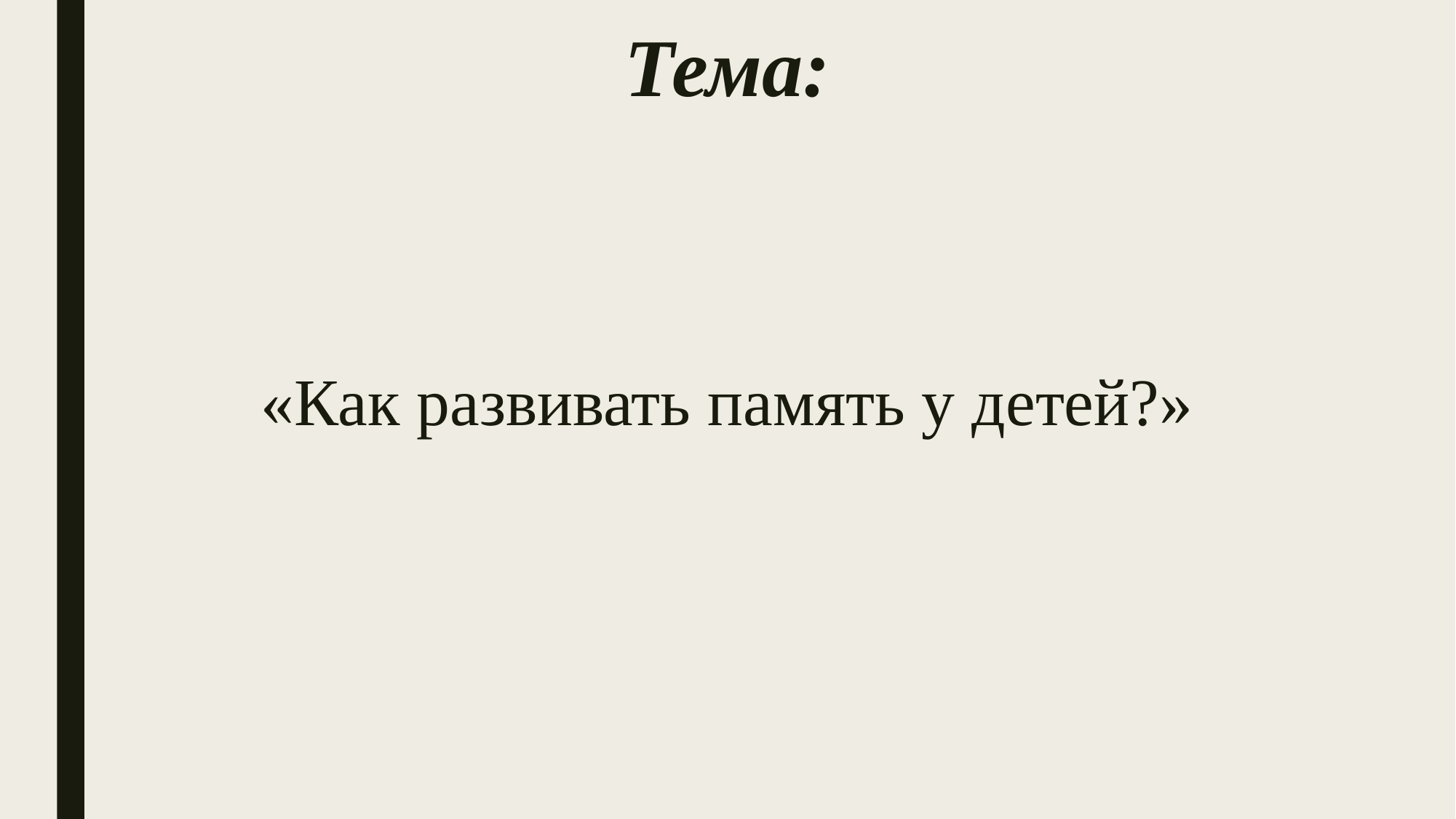

# Тема:
«Как развивать память у детей?»